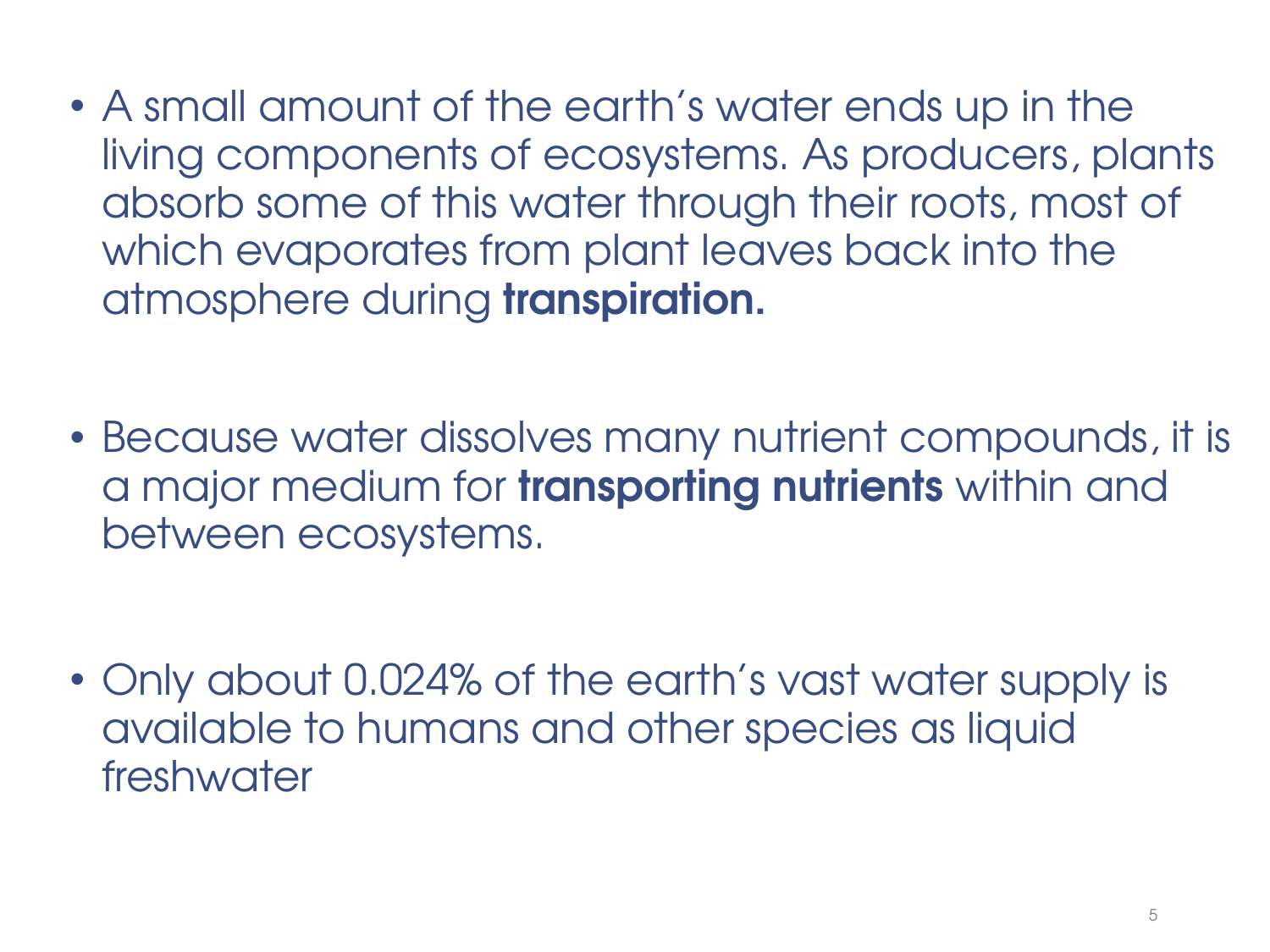

A small amount of the earth’s water ends up in the living components of ecosystems. As producers, plants absorb some of this water through their roots, most of which evaporates from plant leaves back into the atmosphere during transpiration.

Because water dissolves many nutrient compounds, it is a major medium for transporting nutrients within and between ecosystems.

Only about 0.024% of the earth’s vast water supply is available to humans and other species as liquid freshwater

5